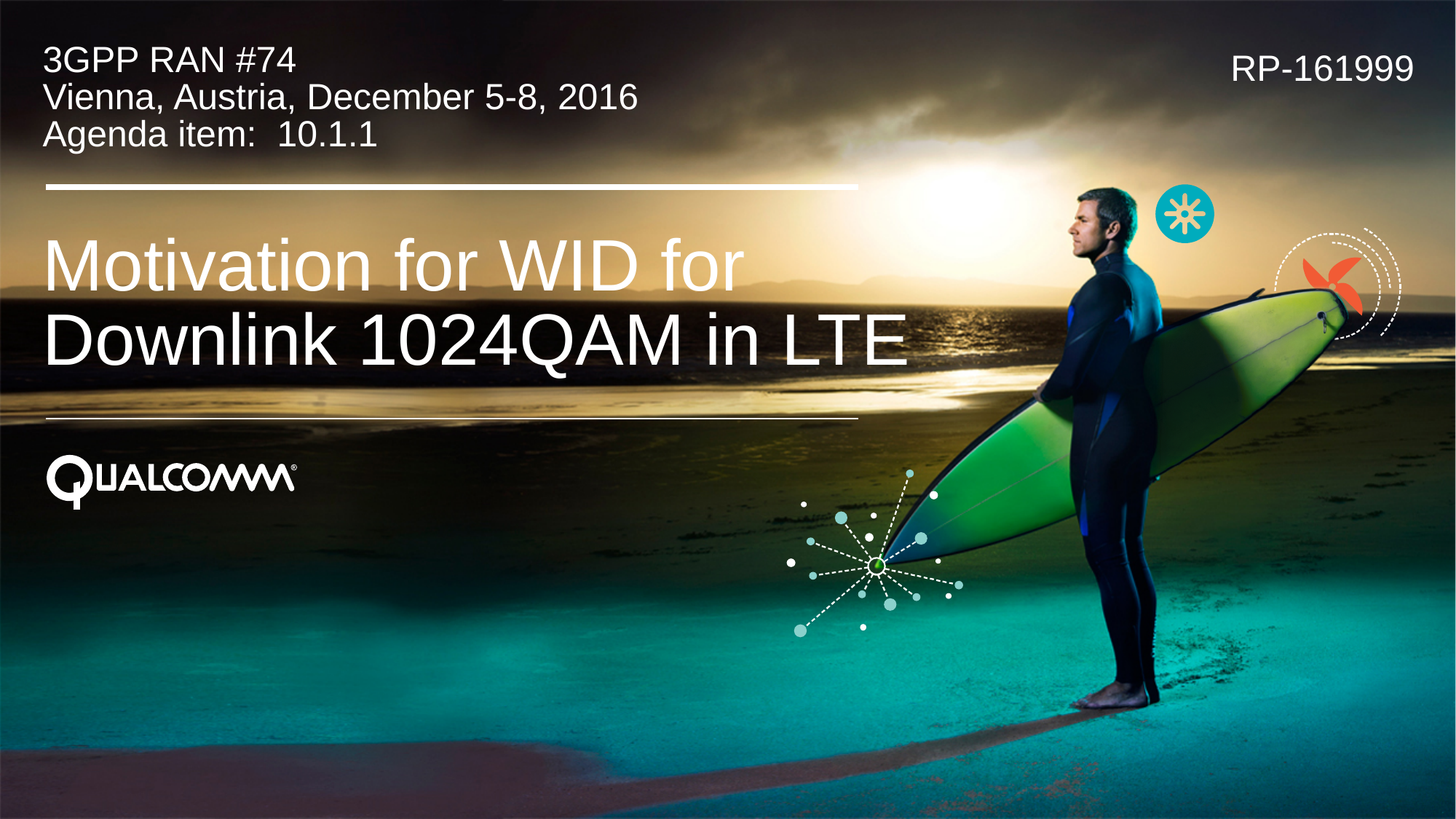

3GPP RAN #74
Vienna, Austria, December 5-8, 2016
Agenda item:  10.1.1
RP-161999
# Motivation for WID for Downlink 1024QAM in LTE